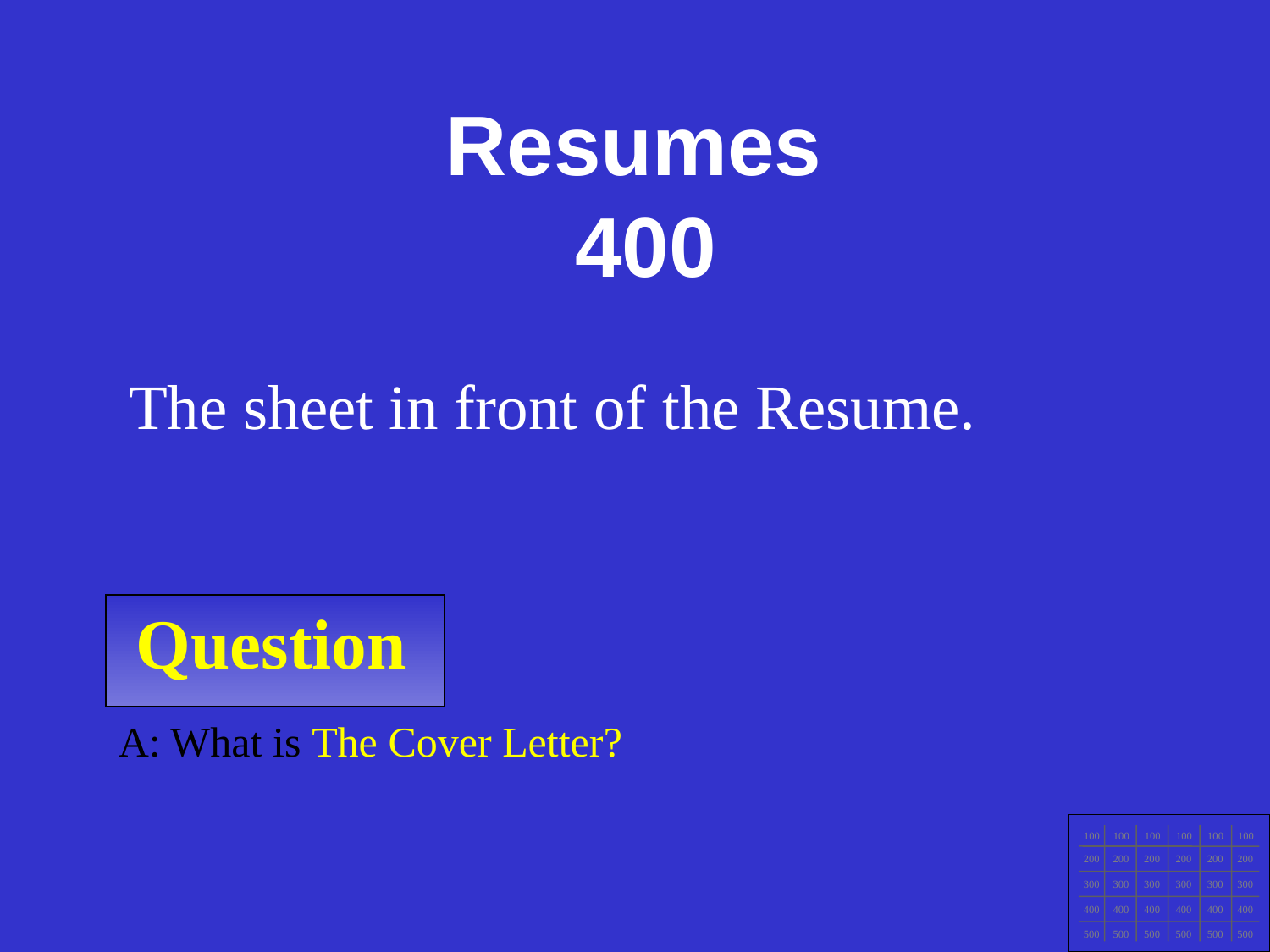

Resumes
400
The sheet in front of the Resume.
Question

A: What is The Cover Letter?

100
100
100
100
100
100

200
200
200
200
200
200

300
300
300
300
300
300

400
400
400
400
400
400

500
500
500
500
500
500